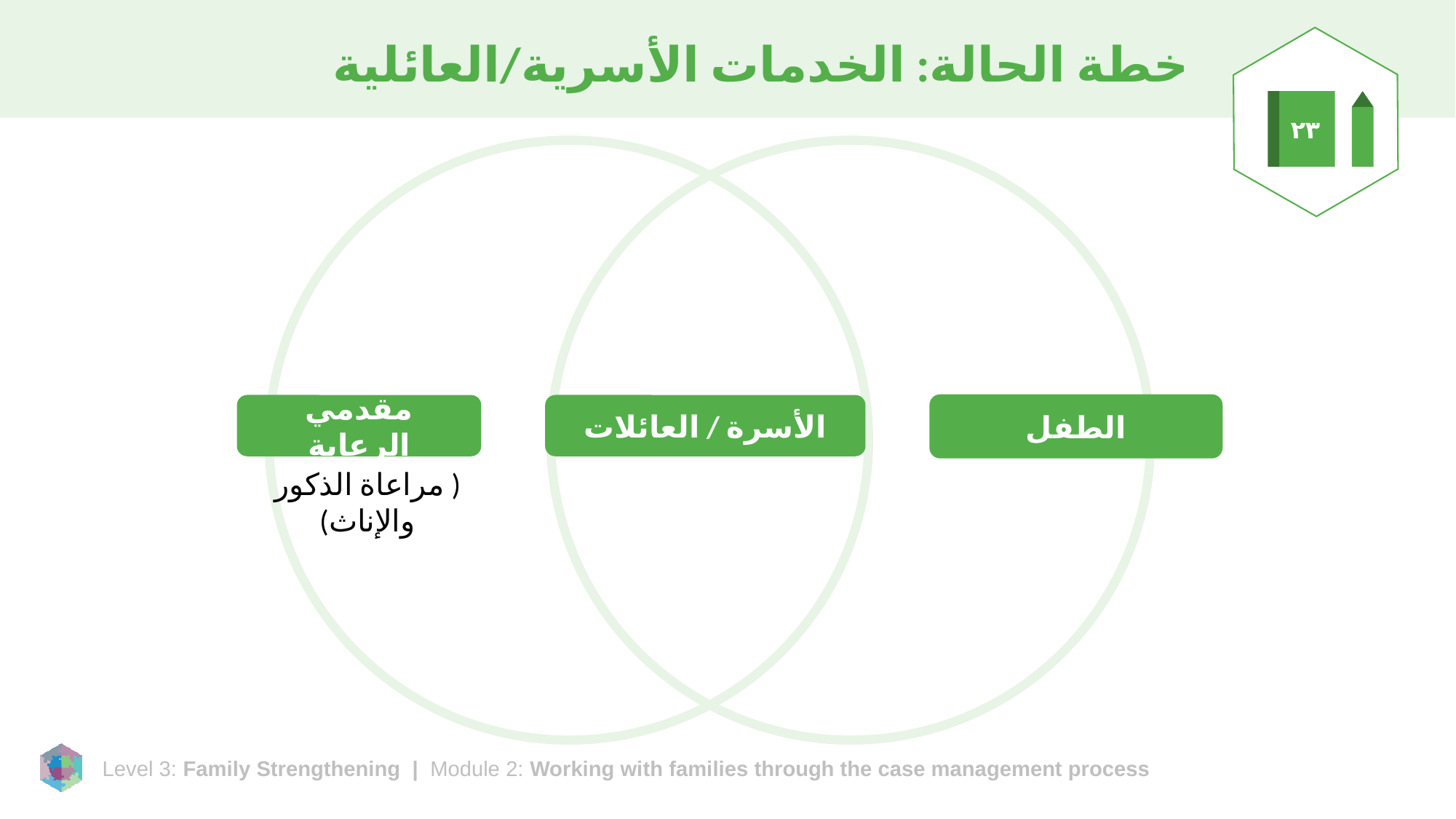

# خطة الحالة: الخدمات الأسرية/العائلية

٢٣

الطفل
مقدمي الرعاية
الأسرة / العائلات
( مراعاة الذكور والإناث)